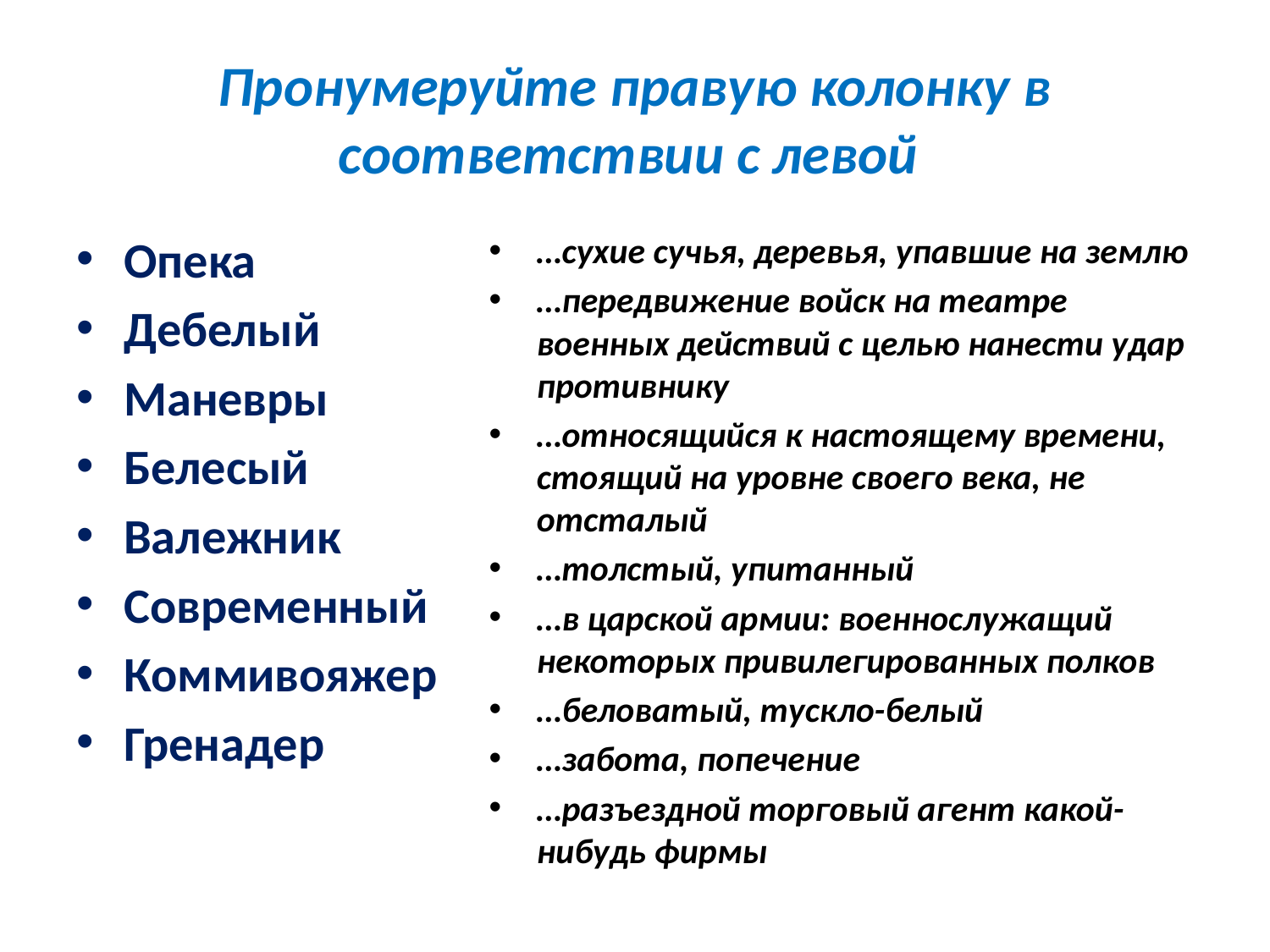

# Пронумеруйте правую колонку в соответствии с левой
Опека
Дебелый
Маневры
Белесый
Валежник
Современный
Коммивояжер
Гренадер
…сухие сучья, деревья, упавшие на землю
…передвижение войск на театре военных действий с целью нанести удар противнику
…относящийся к настоящему времени, стоящий на уровне своего века, не отсталый
…толстый, упитанный
…в царской армии: военнослужащий некоторых привилегированных полков
…беловатый, тускло-белый
…забота, попечение
…разъездной торговый агент какой-нибудь фирмы